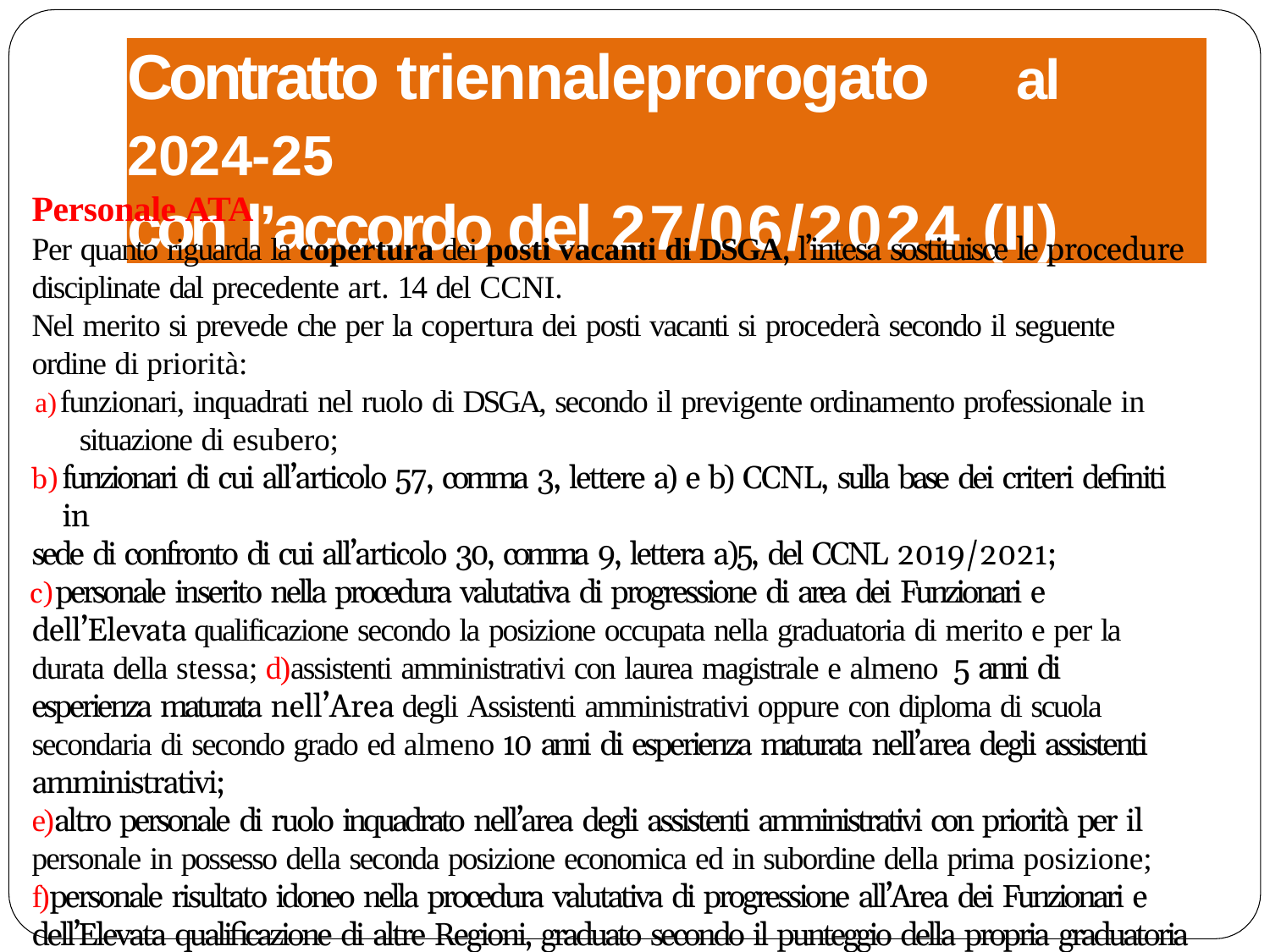

Contratto triennaleprorogato	al 2024-25
con l’accordo del 27/06/2024 (II)
Personale ATA
Per quanto riguarda la copertura dei posti vacanti di DSGA, l’intesa sostituisce le procedure
disciplinate dal precedente art. 14 del CCNI.
Nel merito si prevede che per la copertura dei posti vacanti si procederà secondo il seguente ordine di priorità:
funzionari, inquadrati nel ruolo di DSGA, secondo il previgente ordinamento professionale in
situazione di esubero;
funzionari di cui all’articolo 57, comma 3, lettere a) e b) CCNL, sulla base dei criteri definiti in
sede di confronto di cui all’articolo 30, comma 9, lettera a)5, del CCNL 2019/2021;
	personale inserito nella procedura valutativa di progressione di area dei Funzionari e dell’Elevata qualificazione secondo la posizione occupata nella graduatoria di merito e per la durata della stessa; d)assistenti amministrativi con laurea magistrale e almeno 5 anni di esperienza maturata nell’Area degli Assistenti amministrativi oppure con diploma di scuola secondaria di secondo grado ed almeno 10 anni di esperienza maturata nell’area degli assistenti amministrativi;
e)altro personale di ruolo inquadrato nell’area degli assistenti amministrativi con priorità per il personale in possesso della seconda posizione economica ed in subordine della prima posizione; f)personale risultato idoneo nella procedura valutativa di progressione all’Area dei Funzionari e dell’Elevata qualificazione di altre Regioni, graduato secondo il punteggio della propria graduatoria di merito.